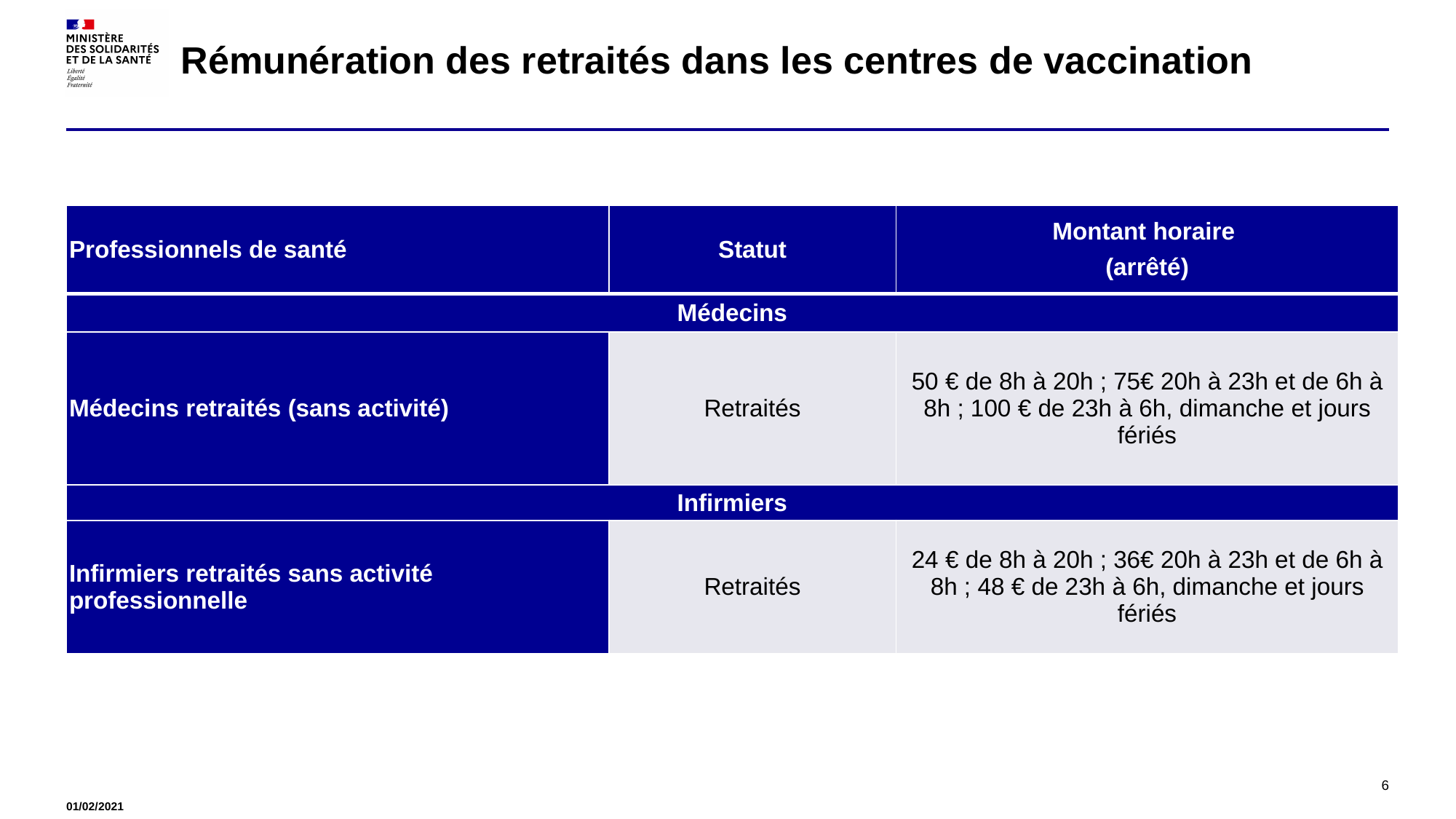

# Rémunération des retraités dans les centres de vaccination
| Professionnels de santé | Statut | Montant horaire (arrêté) |
| --- | --- | --- |
| Médecins |  |  |
| Médecins retraités (sans activité) | Retraités | 50 € de 8h à 20h ; 75€ 20h à 23h et de 6h à 8h ; 100 € de 23h à 6h, dimanche et jours fériés |
| Infirmiers |  |  |
| Infirmiers retraités sans activité professionnelle | Retraités | 24 € de 8h à 20h ; 36€ 20h à 23h et de 6h à 8h ; 48 € de 23h à 6h, dimanche et jours fériés |
01/02/2021